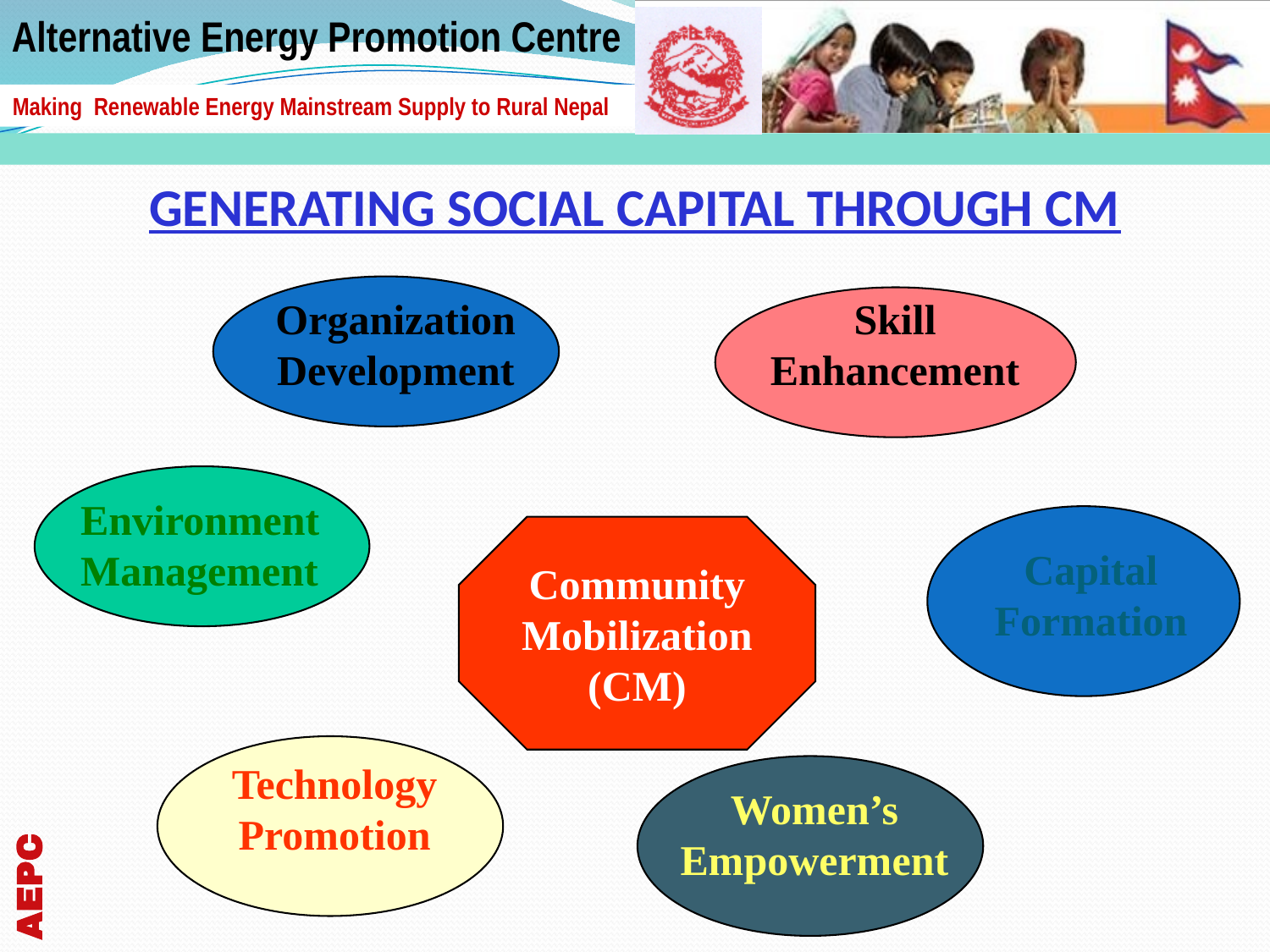

Generating Social Capital through CM

Organization
Development
Skill
Enhancement

Environment
Management

Capital Formation
Community Mobilization (CM)

Technology
Promotion

Women’s
Empowerment